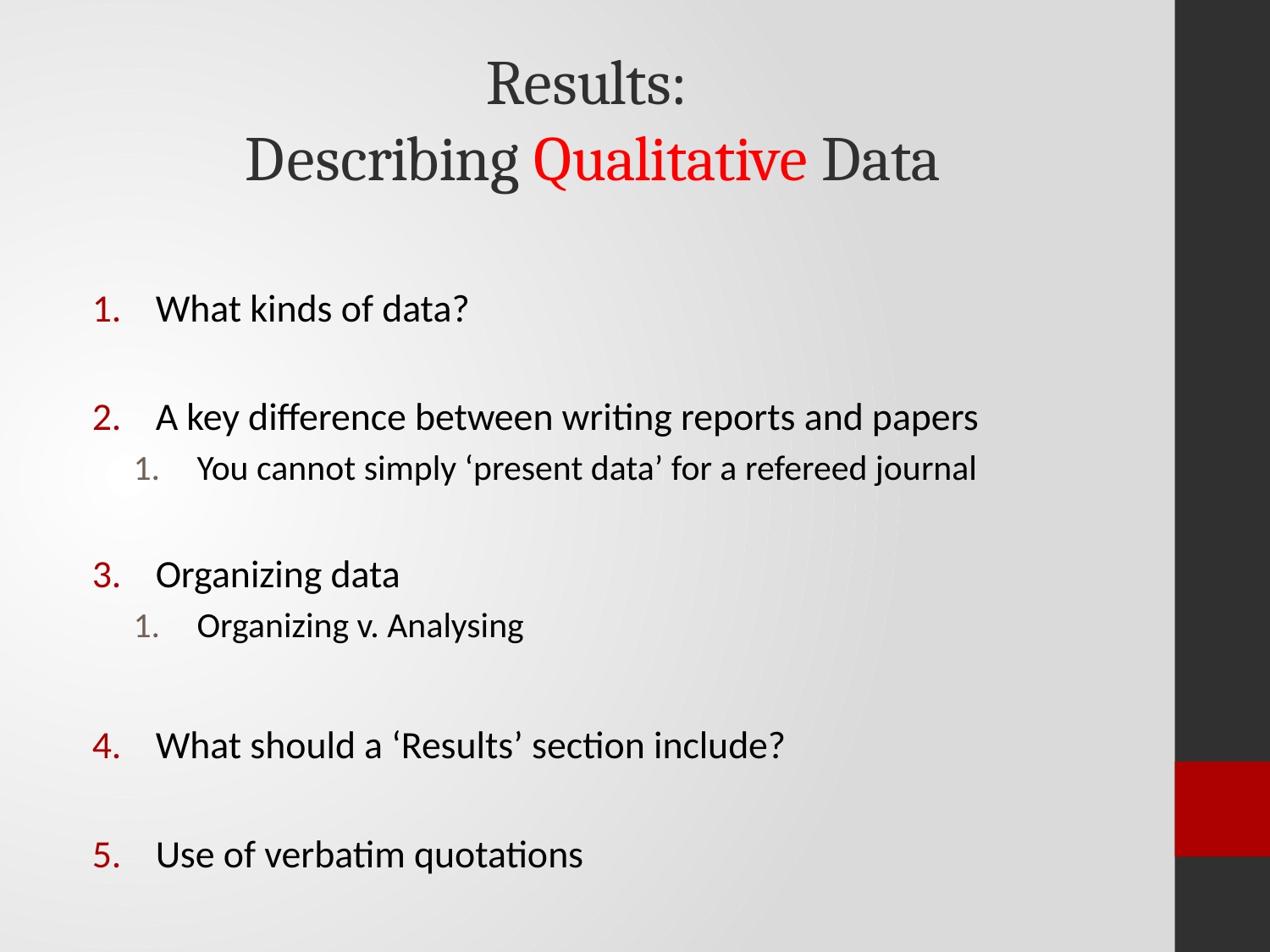

# Results: Describing Qualitative Data

What kinds of data?

A key difference between writing reports and papers
You cannot simply ‘present data’ for a refereed journal

Organizing data
Organizing v. Analysing

What should a ‘Results’ section include?

Use of verbatim quotations